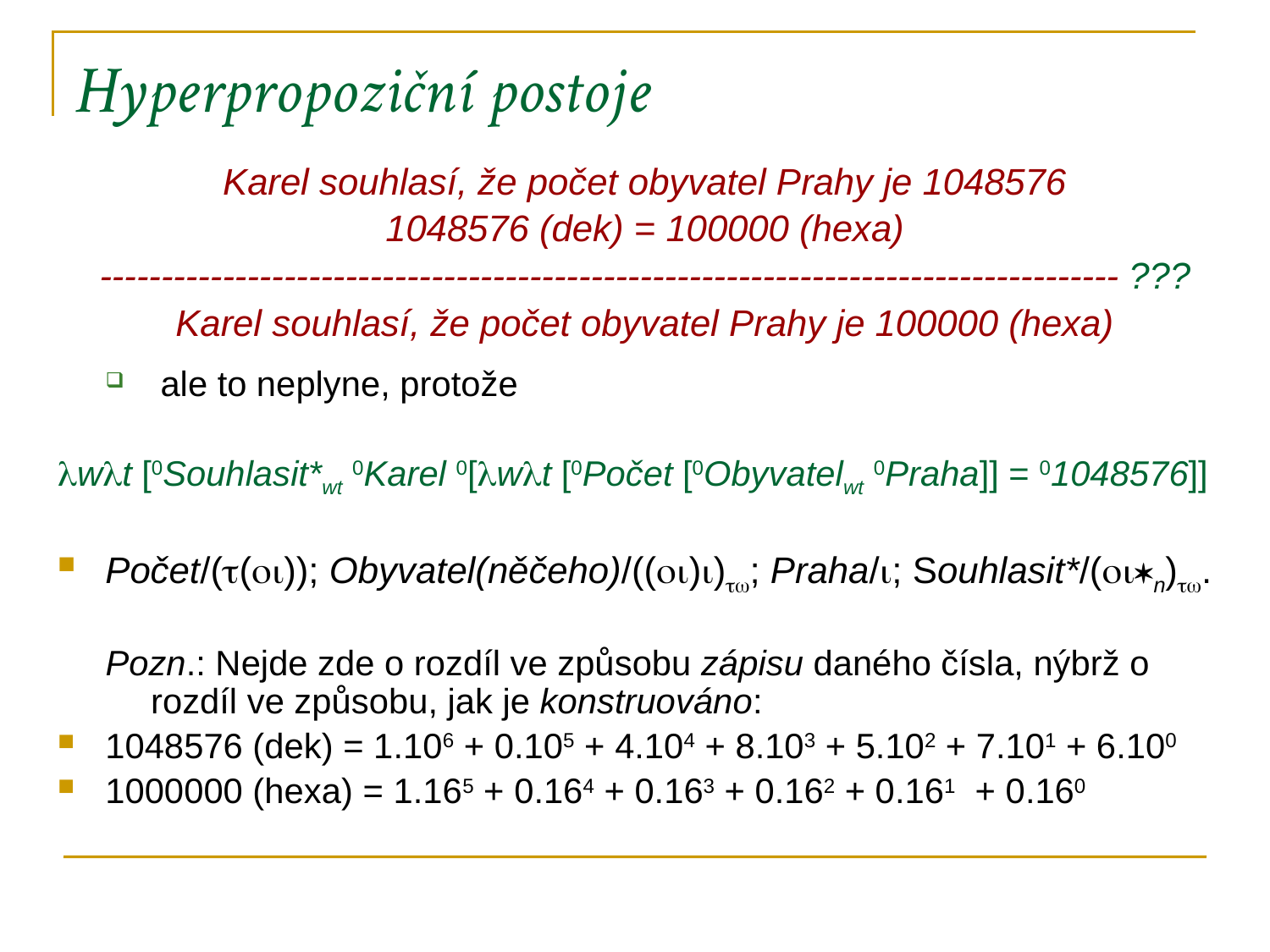

# Hyperpropoziční postoje
Karel souhlasí, že počet obyvatel Prahy je 1048576
1048576 (dek) = 100000 (hexa)
----------------------------------------------------------------------------------- ???
Karel souhlasí, že počet obyvatel Prahy je 100000 (hexa)
 ale to neplyne, protože

λwλt [0Souhlasit*wt 0Karel 0[λwλt [0Počet [0Obyvatelwt 0Praha]] = 01048576]]

Počet/(τ(οι)); Obyvatel(něčeho)/((οι)ι)τω; Praha/ι; Souhlasit*/(οι∗n)τω.

Pozn.: Nejde zde o rozdíl ve způsobu zápisu daného čísla, nýbrž o rozdíl ve způsobu, jak je konstruováno:
1048576 (dek) = 1.106 + 0.105 + 4.104 + 8.103 + 5.102 + 7.101 + 6.100
1000000 (hexa) = 1.165 + 0.164 + 0.163 + 0.162 + 0.161  + 0.160